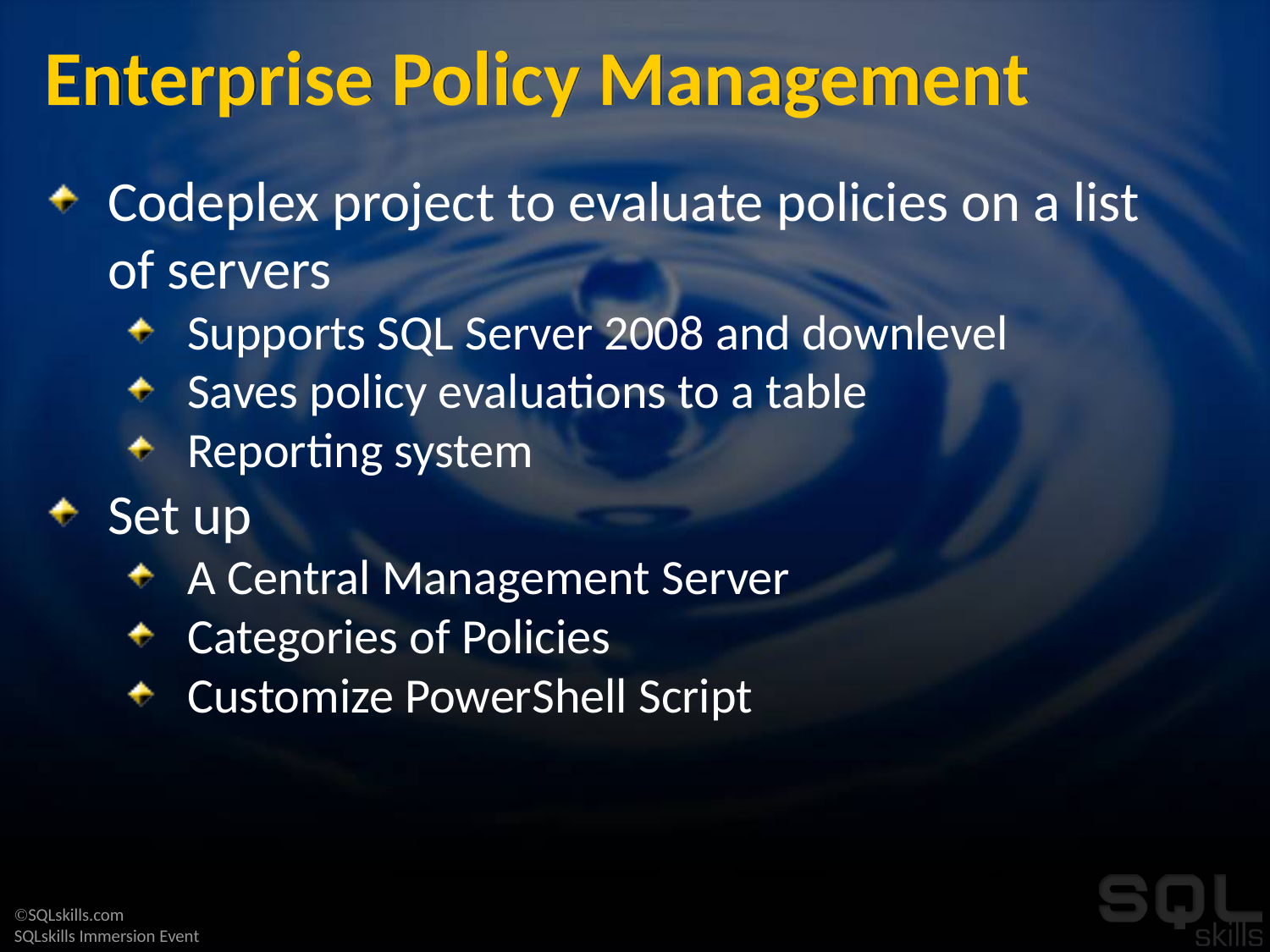

# Enterprise Policy Management
Codeplex project to evaluate policies on a list of servers
Supports SQL Server 2008 and downlevel
Saves policy evaluations to a table
Reporting system
Set up
A Central Management Server
Categories of Policies
Customize PowerShell Script